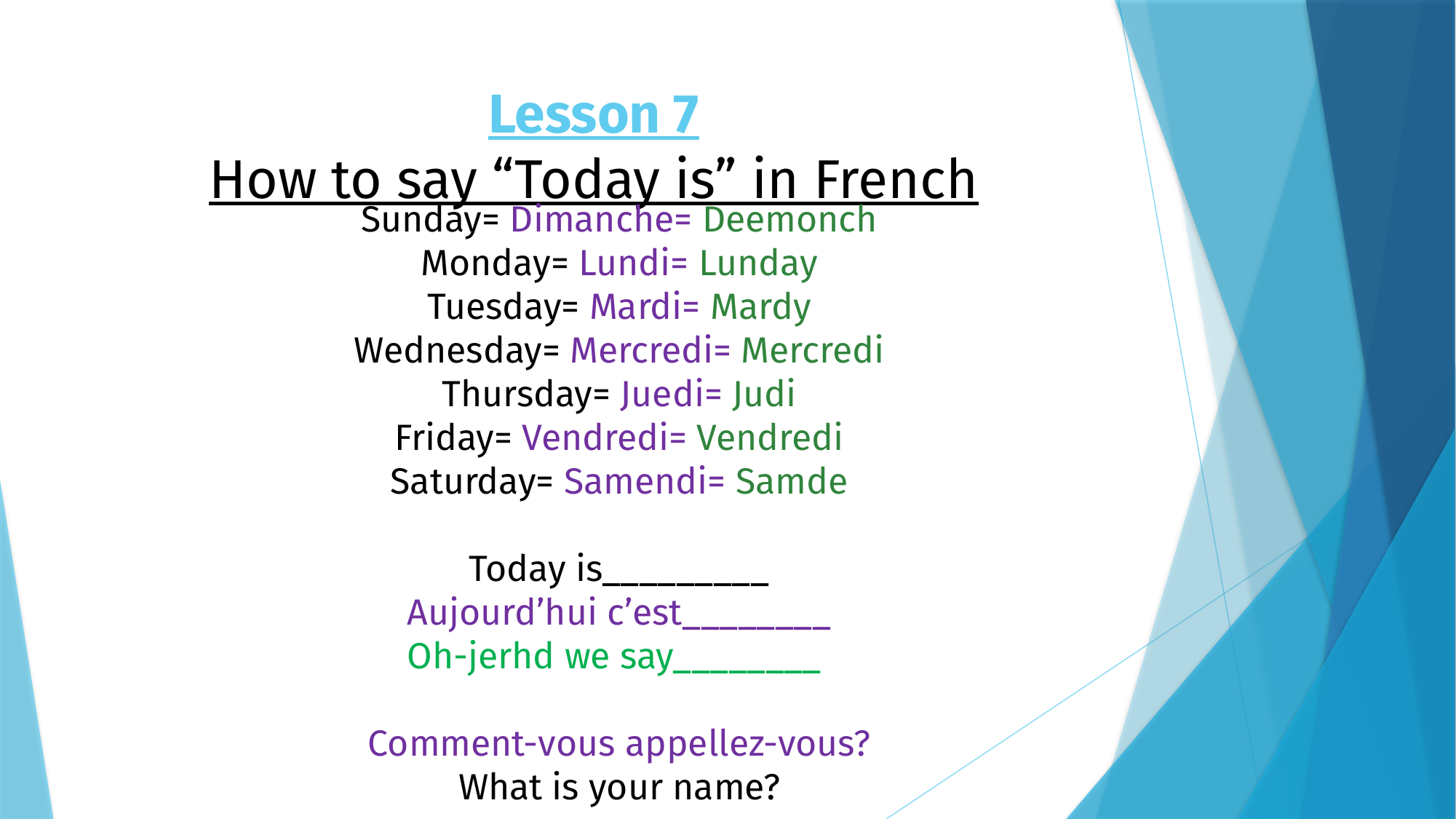

# Lesson 7 How to say “Today is” in French
Sunday= Dimanche= Deemonch
Monday= Lundi= Lunday
Tuesday= Mardi= Mardy
Wednesday= Mercredi= Mercredi
Thursday= Juedi= Judi
Friday= Vendredi= Vendredi
Saturday= Samendi= Samde

Today is_________
Aujourd’hui c’est________
Oh-jerhd we say________

Comment-vous appellez-vous?
What is your name?